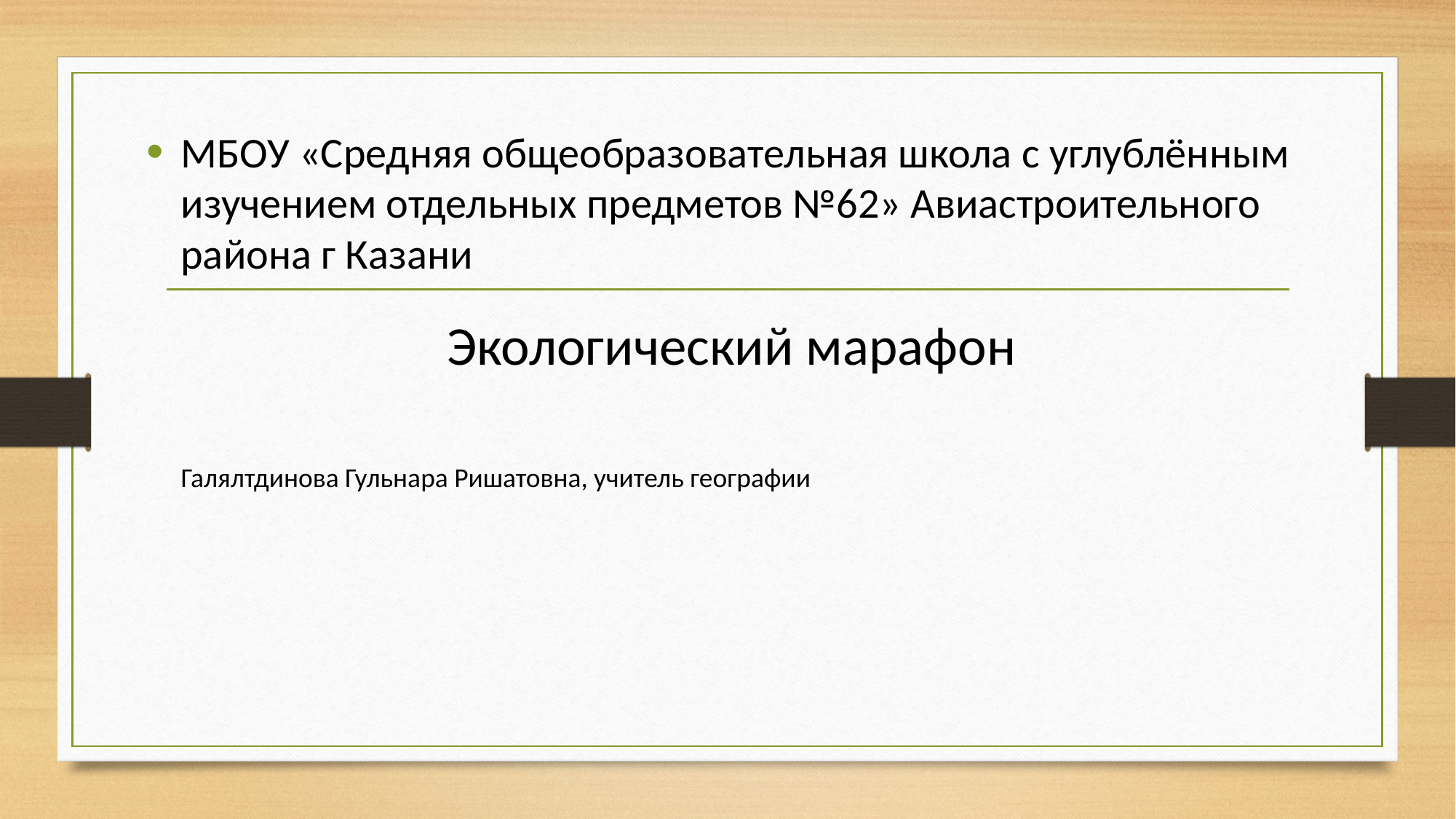

#
МБОУ «Средняя общеобразовательная школа с углублённым изучением отдельных предметов №62» Авиастроительного района г Казани
                                           Экологический марафон
Галялтдинова Гульнара Ришатовна, учитель географии